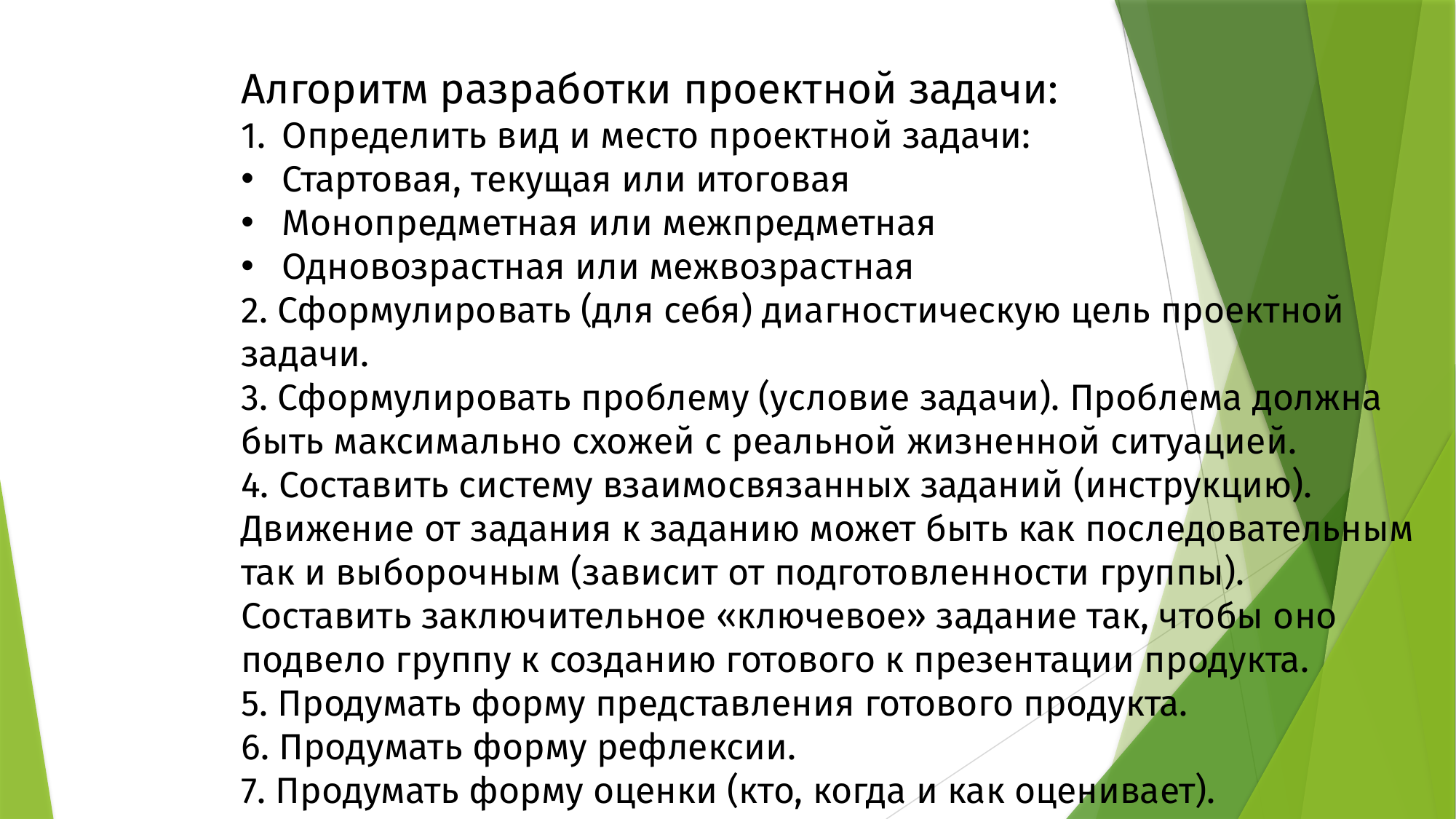

Алгоритм разработки проектной задачи:
Определить вид и место проектной задачи:
Стартовая, текущая или итоговая
Монопредметная или межпредметная
Одновозрастная или межвозрастная
2. Сформулировать (для себя) диагностическую цель проектной задачи.
3. Сформулировать проблему (условие задачи). Проблема должна быть максимально схожей с реальной жизненной ситуацией.
4. Составить систему взаимосвязанных заданий (инструкцию). Движение от задания к заданию может быть как последовательным так и выборочным (зависит от подготовленности группы). Составить заключительное «ключевое» задание так, чтобы оно подвело группу к созданию готового к презентации продукта.
5. Продумать форму представления готового продукта.
6. Продумать форму рефлексии.
7. Продумать форму оценки (кто, когда и как оценивает).